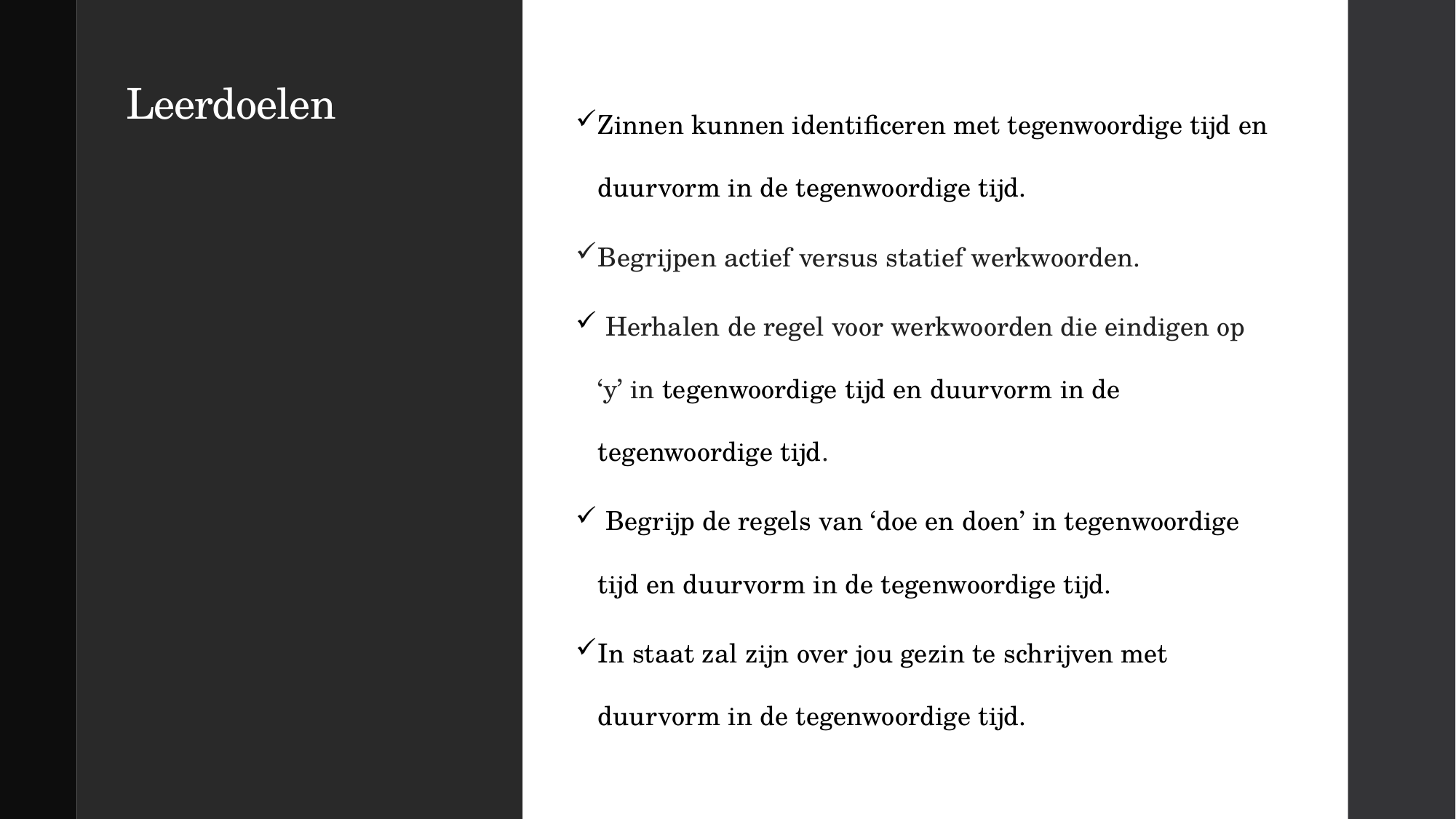

# Leerdoelen
Zinnen kunnen identificeren met tegenwoordige tijd en duurvorm in de tegenwoordige tijd.
Begrijpen actief versus statief werkwoorden.
 Herhalen de regel voor werkwoorden die eindigen op ‘y’ in tegenwoordige tijd en duurvorm in de tegenwoordige tijd.
 Begrijp de regels van ‘doe en doen’ in tegenwoordige tijd en duurvorm in de tegenwoordige tijd.
In staat zal zijn over jou gezin te schrijven met duurvorm in de tegenwoordige tijd.